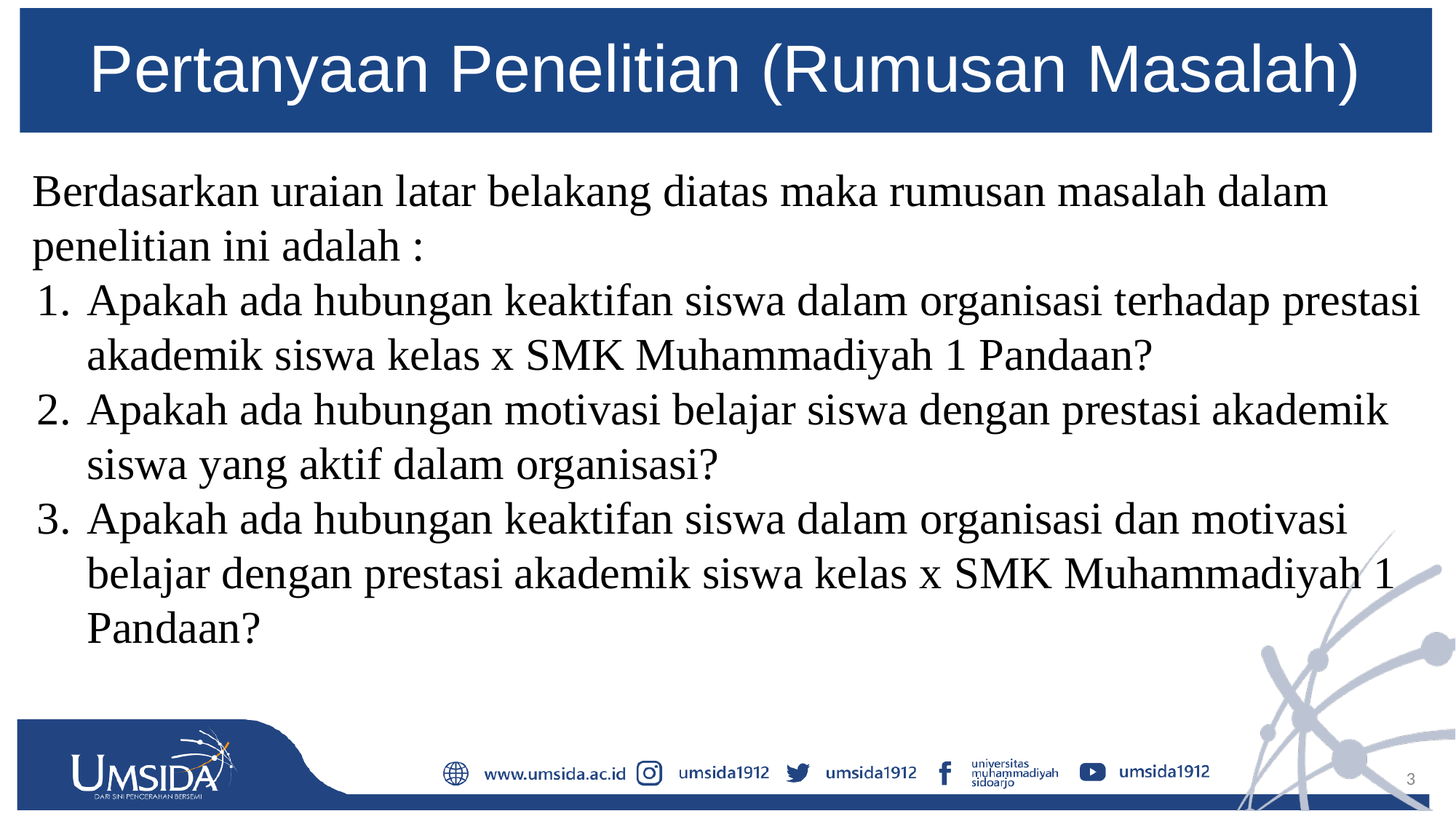

# Pertanyaan Penelitian (Rumusan Masalah)
Berdasarkan uraian latar belakang diatas maka rumusan masalah dalam penelitian ini adalah :
Apakah ada hubungan keaktifan siswa dalam organisasi terhadap prestasi akademik siswa kelas x SMK Muhammadiyah 1 Pandaan?
Apakah ada hubungan motivasi belajar siswa dengan prestasi akademik siswa yang aktif dalam organisasi?
Apakah ada hubungan keaktifan siswa dalam organisasi dan motivasi belajar dengan prestasi akademik siswa kelas x SMK Muhammadiyah 1 Pandaan?